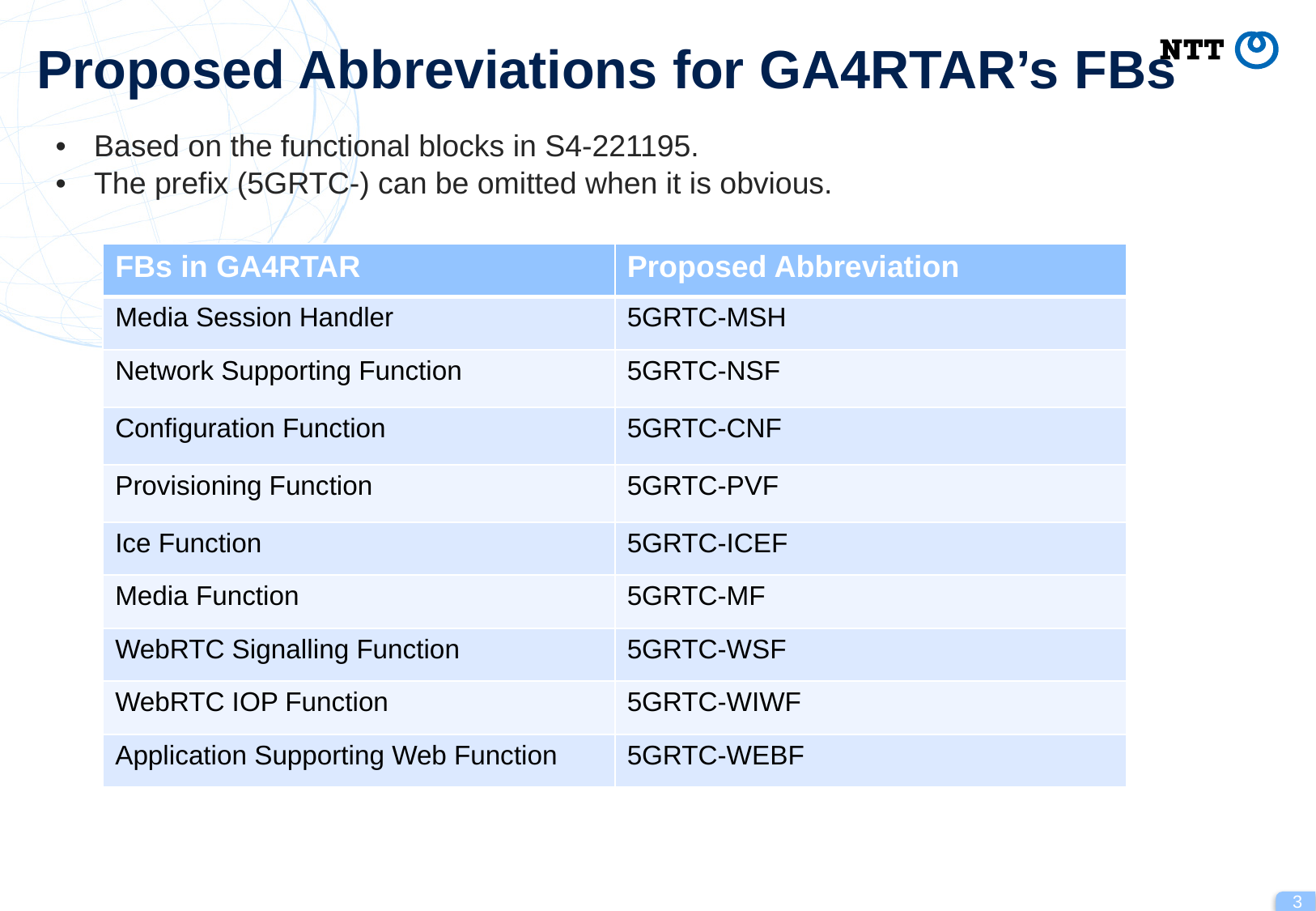

# Proposed Abbreviations for GA4RTAR’s FBs
Based on the functional blocks in S4-221195.
The prefix (5GRTC-) can be omitted when it is obvious.
| FBs in GA4RTAR | Proposed Abbreviation |
| --- | --- |
| Media Session Handler | 5GRTC-MSH |
| Network Supporting Function | 5GRTC-NSF |
| Configuration Function | 5GRTC-CNF |
| Provisioning Function | 5GRTC-PVF |
| Ice Function | 5GRTC-ICEF |
| Media Function | 5GRTC-MF |
| WebRTC Signalling Function | 5GRTC-WSF |
| WebRTC IOP Function | 5GRTC-WIWF |
| Application Supporting Web Function | 5GRTC-WEBF |